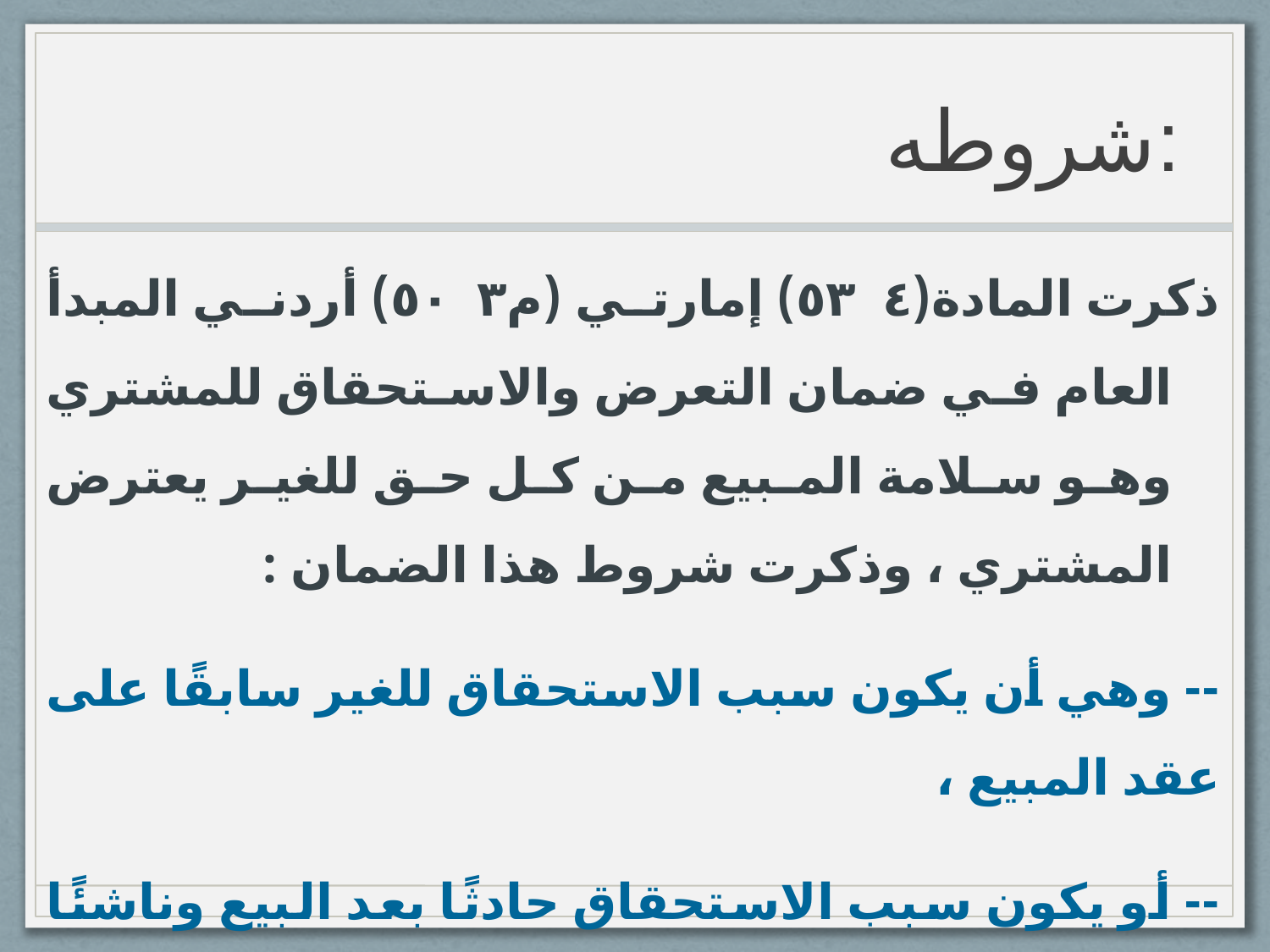

# شروطه:
ذكرت المادة(٥٣٤) إمارتي (م٥٠٣) أردني المبدأ العام في ضمان التعرض والاستحقاق للمشتري وهو سلامة المبيع من كل حق للغير يعترض المشتري ، وذكرت شروط هذا الضمان :
-- وهي أن يكون سبب الاستحقاق للغير سابقًا على عقد المبيع ،
-- أو يكون سبب الاستحقاق حادثًا بعد البيع وناشئًا عن فعله .
وتضمنت هذه المادة أنواع الاستحقاق .